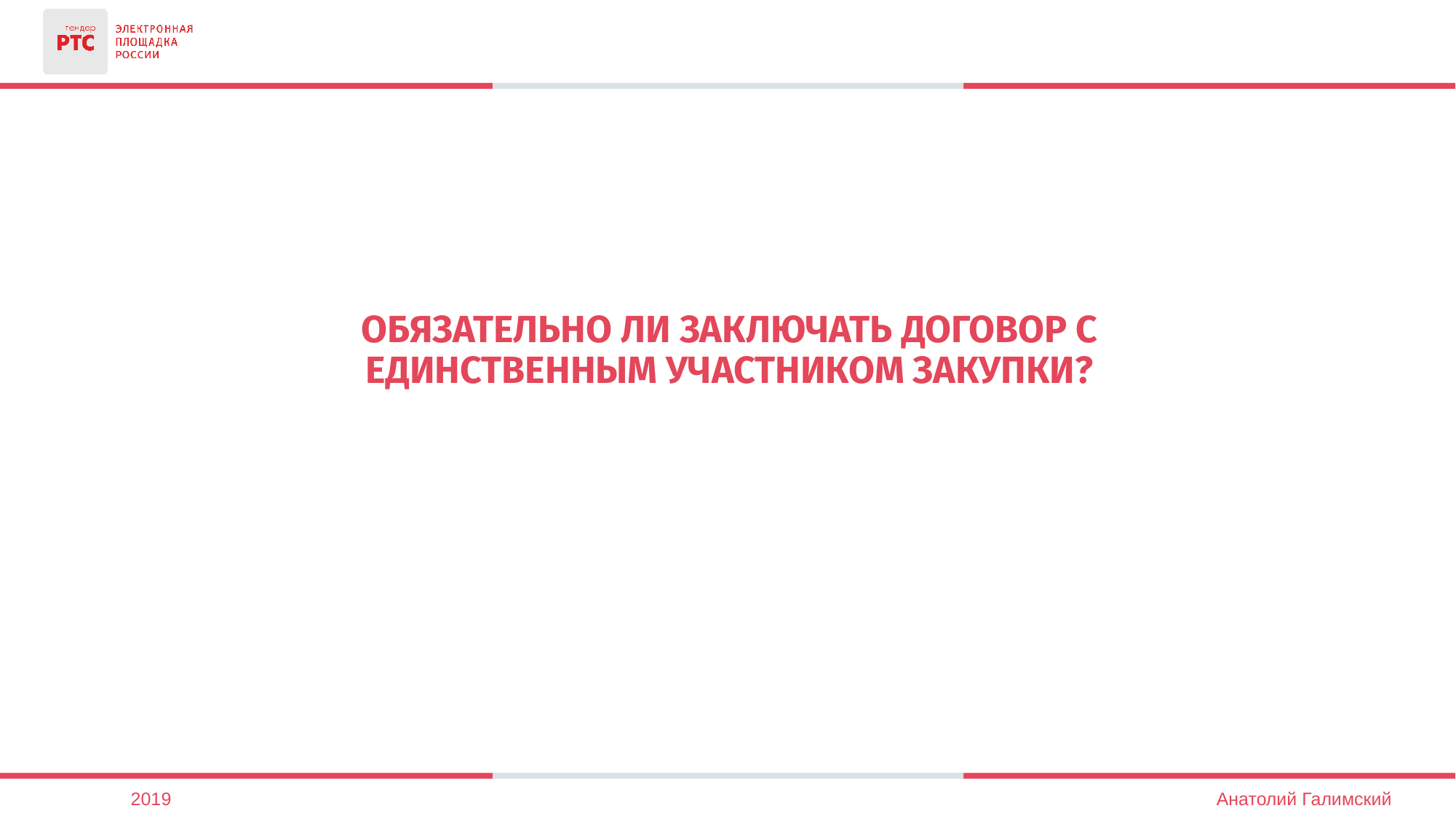

Обязательно ли заключать договор с единственным участником закупки?
2019
Анатолий Галимский